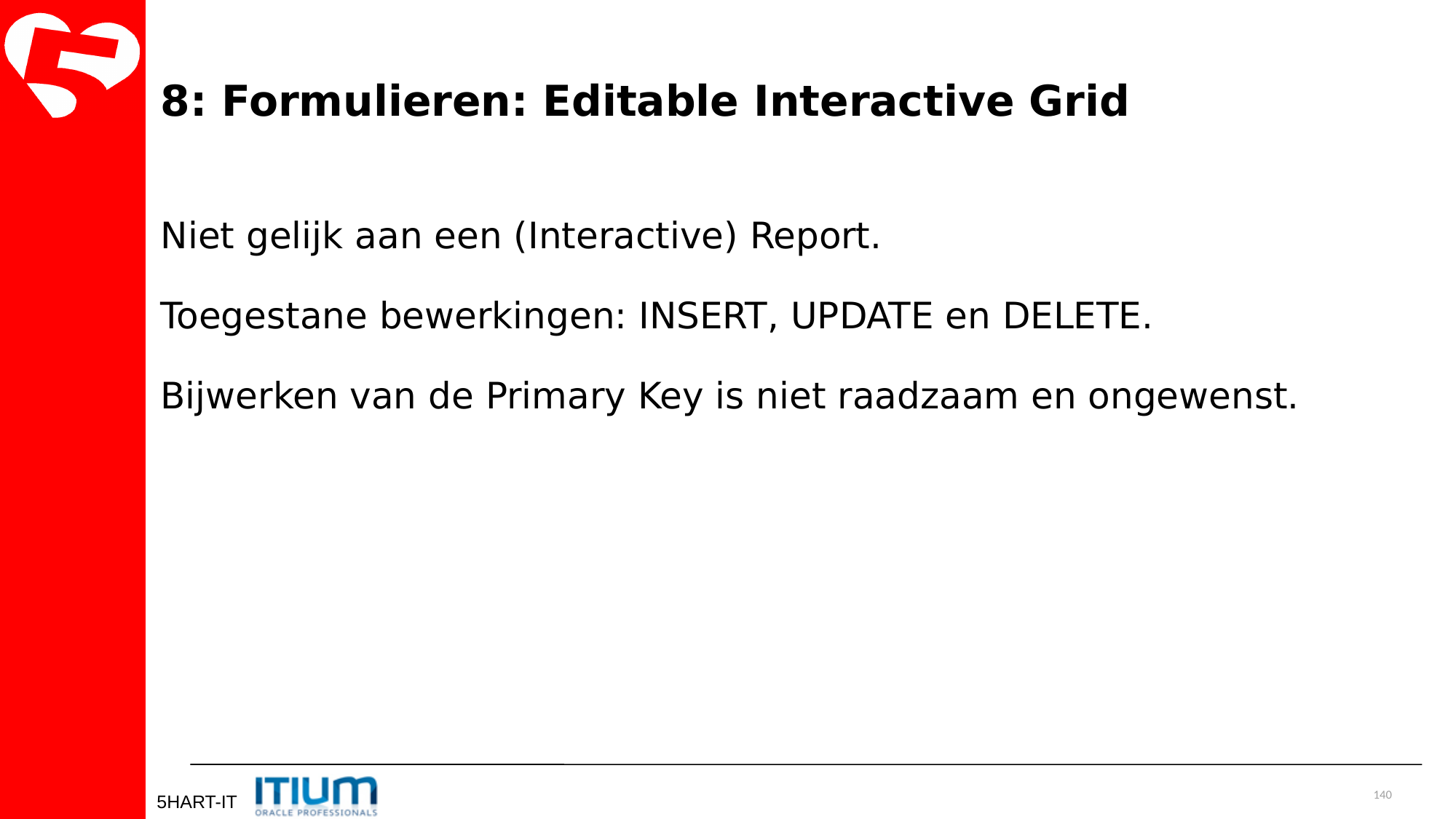

8: Formulieren: Editable Interactive Grid
Niet gelijk aan een (Interactive) Report.
Toegestane bewerkingen: INSERT, UPDATE en DELETE.
Bijwerken van de Primary Key is niet raadzaam en ongewenst.
140